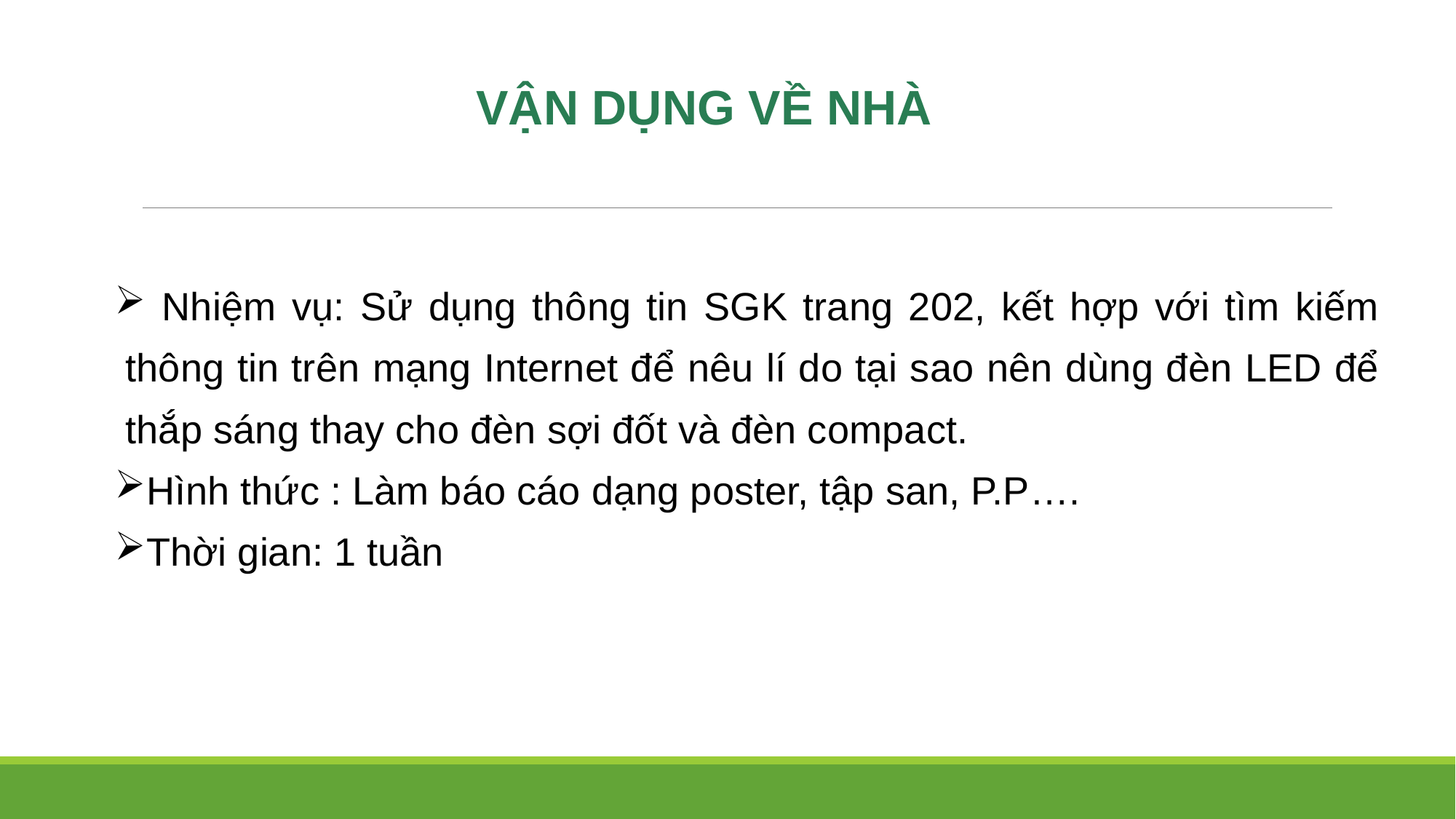

VẬN DỤNG VỀ NHÀ
 Nhiệm vụ: Sử dụng thông tin SGK trang 202, kết hợp với tìm kiếm thông tin trên mạng Internet để nêu lí do tại sao nên dùng đèn LED để thắp sáng thay cho đèn sợi đốt và đèn compact.
Hình thức : Làm báo cáo dạng poster, tập san, P.P….
Thời gian: 1 tuần